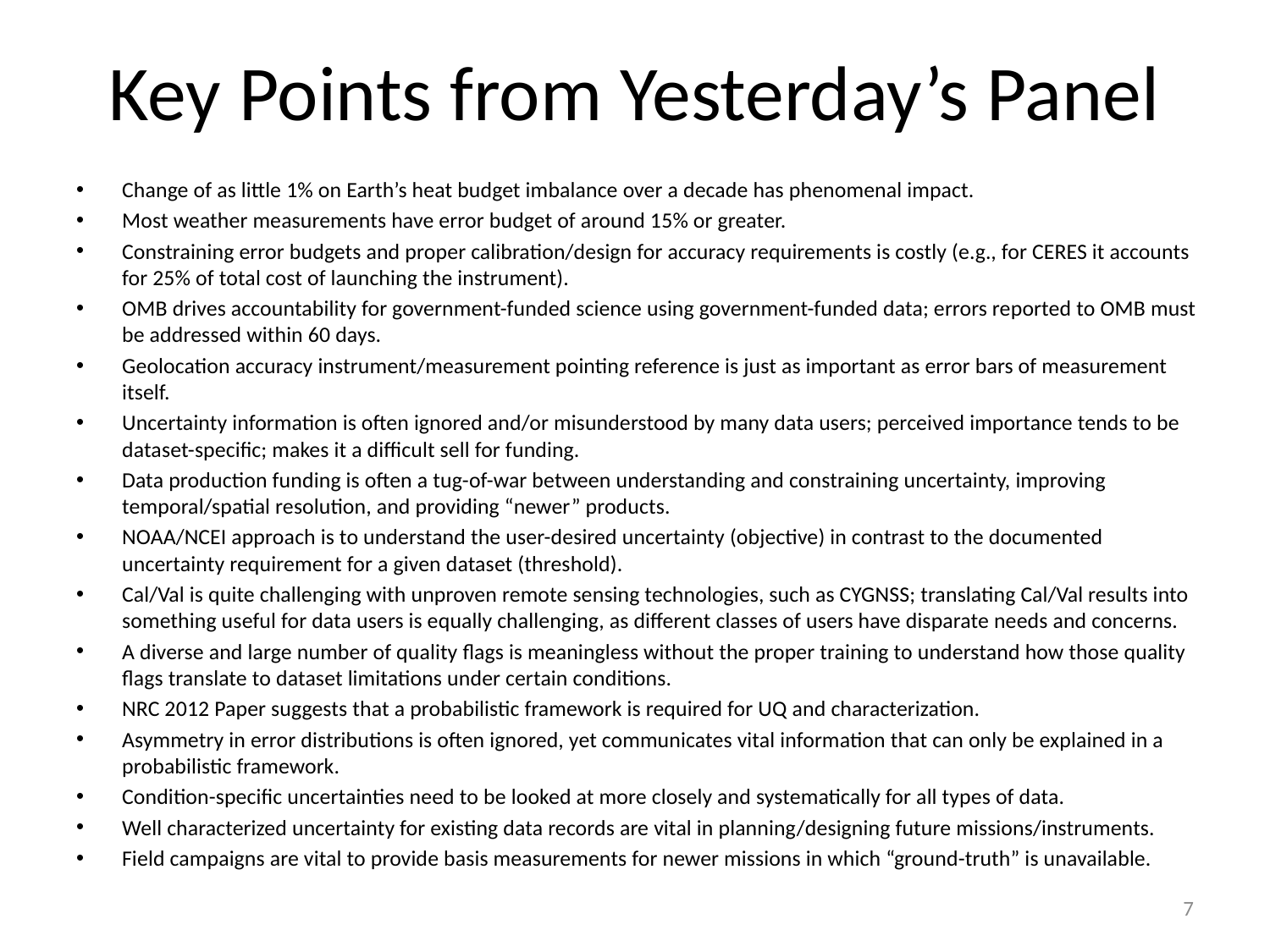

# Key Points from Yesterday’s Panel
Change of as little 1% on Earth’s heat budget imbalance over a decade has phenomenal impact.
Most weather measurements have error budget of around 15% or greater.
Constraining error budgets and proper calibration/design for accuracy requirements is costly (e.g., for CERES it accounts for 25% of total cost of launching the instrument).
OMB drives accountability for government-funded science using government-funded data; errors reported to OMB must be addressed within 60 days.
Geolocation accuracy instrument/measurement pointing reference is just as important as error bars of measurement itself.
Uncertainty information is often ignored and/or misunderstood by many data users; perceived importance tends to be dataset-specific; makes it a difficult sell for funding.
Data production funding is often a tug-of-war between understanding and constraining uncertainty, improving temporal/spatial resolution, and providing “newer” products.
NOAA/NCEI approach is to understand the user-desired uncertainty (objective) in contrast to the documented uncertainty requirement for a given dataset (threshold).
Cal/Val is quite challenging with unproven remote sensing technologies, such as CYGNSS; translating Cal/Val results into something useful for data users is equally challenging, as different classes of users have disparate needs and concerns.
A diverse and large number of quality flags is meaningless without the proper training to understand how those quality flags translate to dataset limitations under certain conditions.
NRC 2012 Paper suggests that a probabilistic framework is required for UQ and characterization.
Asymmetry in error distributions is often ignored, yet communicates vital information that can only be explained in a probabilistic framework.
Condition-specific uncertainties need to be looked at more closely and systematically for all types of data.
Well characterized uncertainty for existing data records are vital in planning/designing future missions/instruments.
Field campaigns are vital to provide basis measurements for newer missions in which “ground-truth” is unavailable.
7